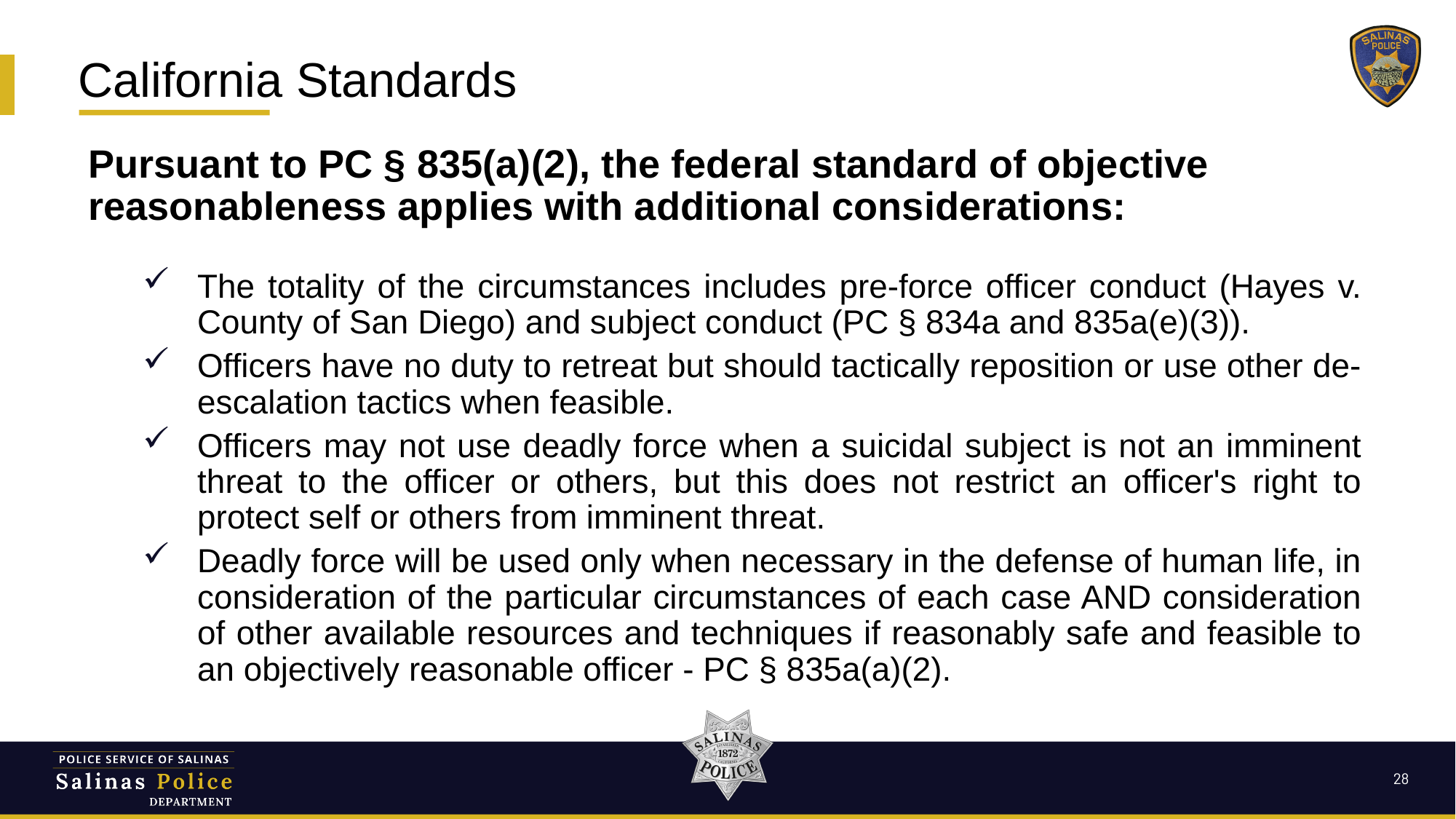

# California Standards
Pursuant to PC § 835(a)(2), the federal standard of objective reasonableness applies with additional considerations:
The totality of the circumstances includes pre-force officer conduct (Hayes v. County of San Diego) and subject conduct (PC § 834a and 835a(e)(3)).
Officers have no duty to retreat but should tactically reposition or use other de-escalation tactics when feasible.
Officers may not use deadly force when a suicidal subject is not an imminent threat to the officer or others, but this does not restrict an officer's right to protect self or others from imminent threat.
Deadly force will be used only when necessary in the defense of human life, in consideration of the particular circumstances of each case AND consideration of other available resources and techniques if reasonably safe and feasible to an objectively reasonable officer - PC § 835a(a)(2).